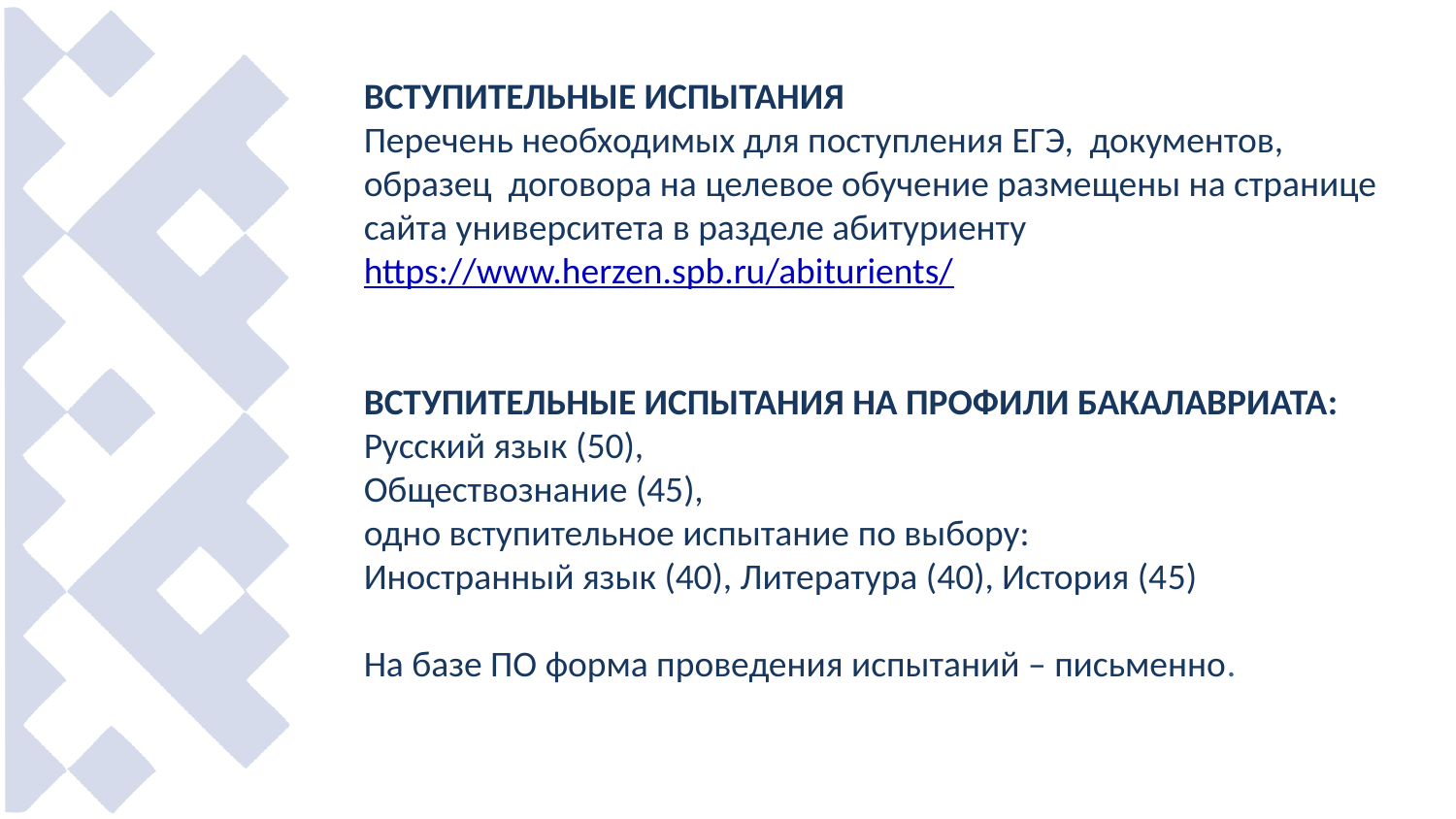

ВСТУПИТЕЛЬНЫЕ ИСПЫТАНИЯ
Перечень необходимых для поступления ЕГЭ,  документов, образец  договора на целевое обучение размещены на странице сайта университета в разделе абитуриенту
https://www.herzen.spb.ru/abiturients/

ВСТУПИТЕЛЬНЫЕ ИСПЫТАНИЯ НА ПРОФИЛИ БАКАЛАВРИАТА:
Русский язык (50),
Обществознание (45),
одно вступительное испытание по выбору:
Иностранный язык (40), Литература (40), История (45)

На базе ПО форма проведения испытаний – письменно.